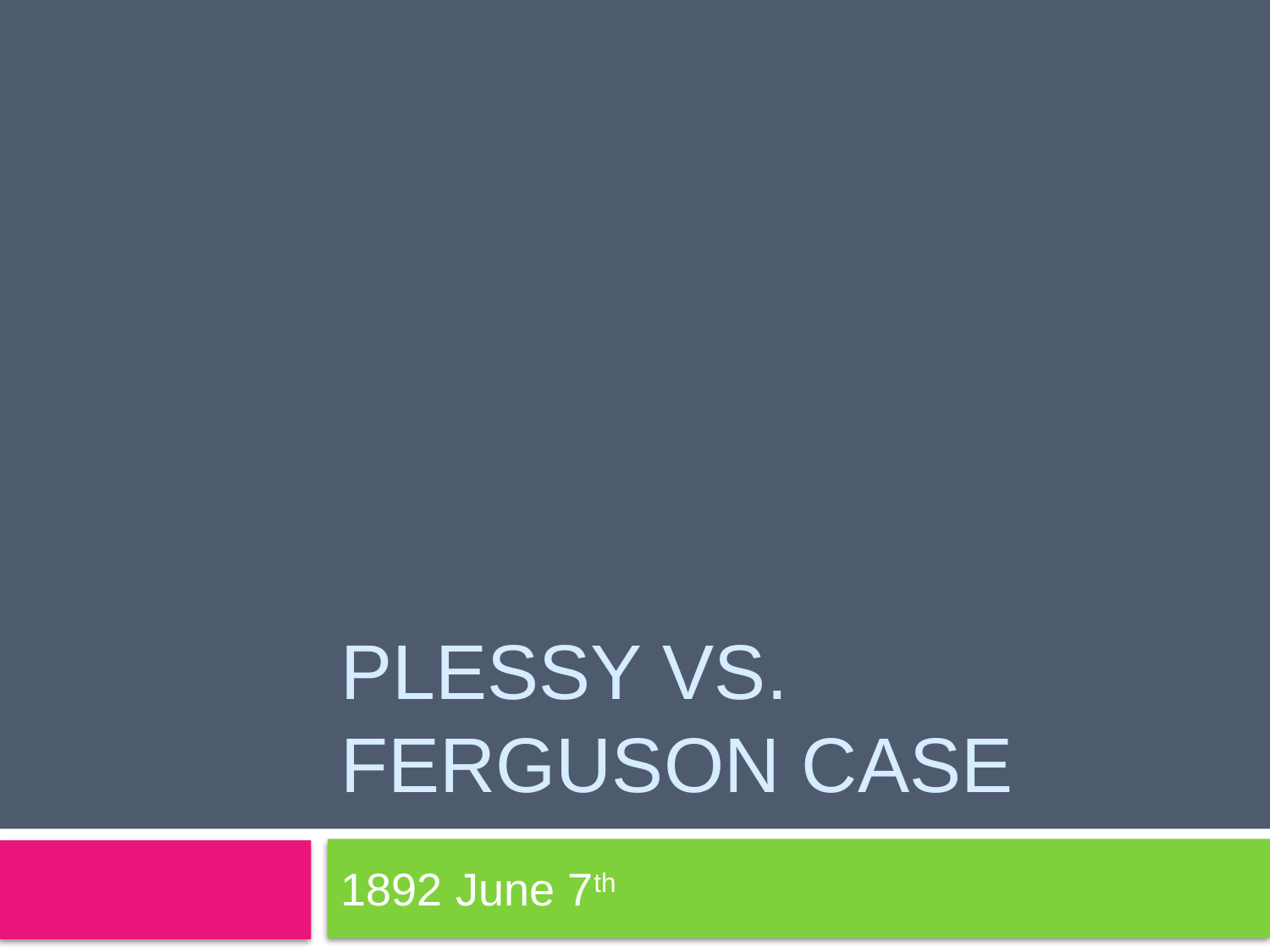

# Plessy vs. Ferguson Case
1892 June 7th